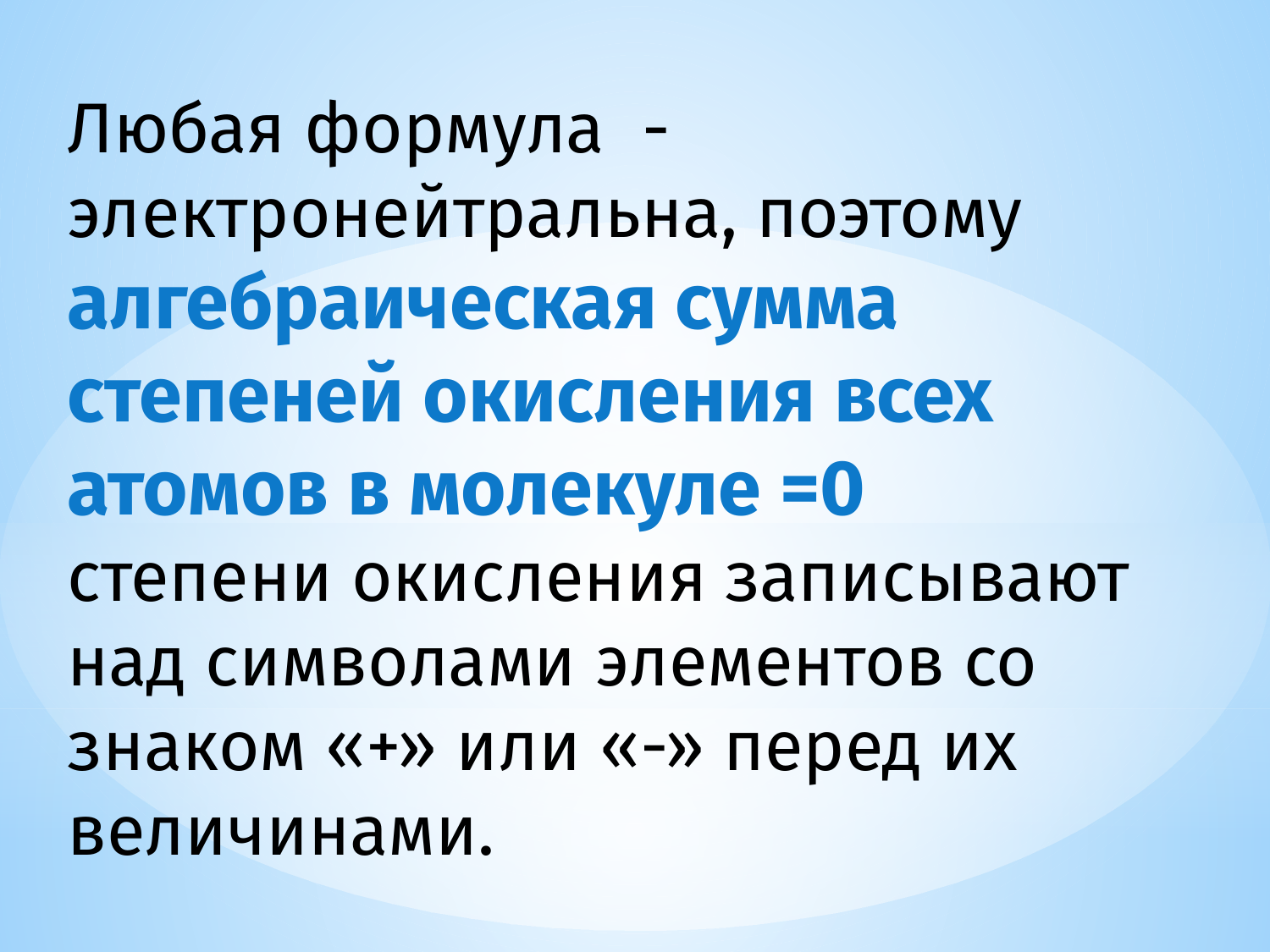

Любая формула  - электронейтральна, поэтому алгебраическая сумма степеней окисления всех атомов в молекуле =0
степени окисления записывают над символами элементов со знаком «+» или «-» перед их величинами.